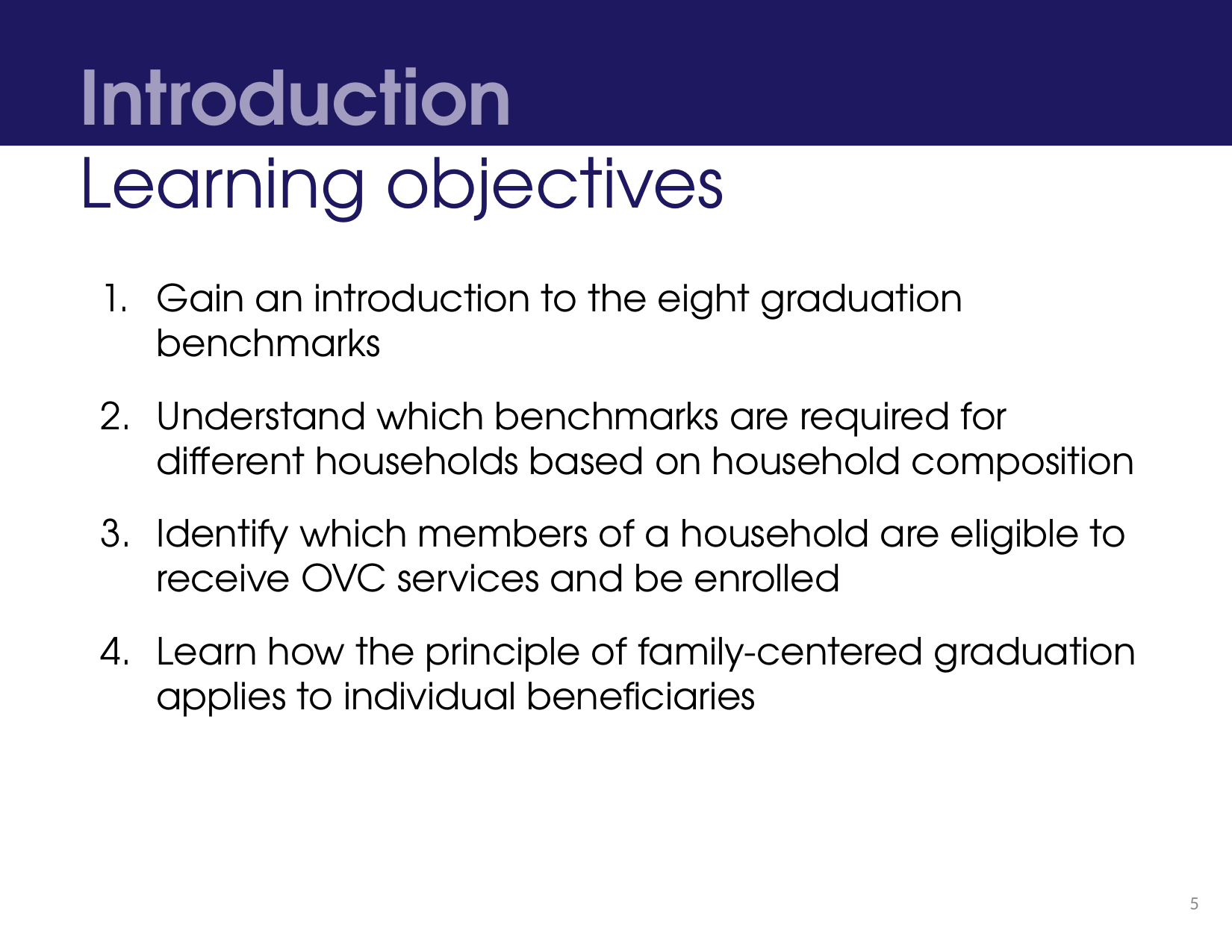

# Introduction
Learning objectives
Gain an introduction to the eight graduation benchmarks
Understand which benchmarks are required for different households based on household composition
Identify which members of a household are eligible to receive OVC services and be enrolled
Learn how the principle of family-centered graduation applies to individual beneficiaries

5